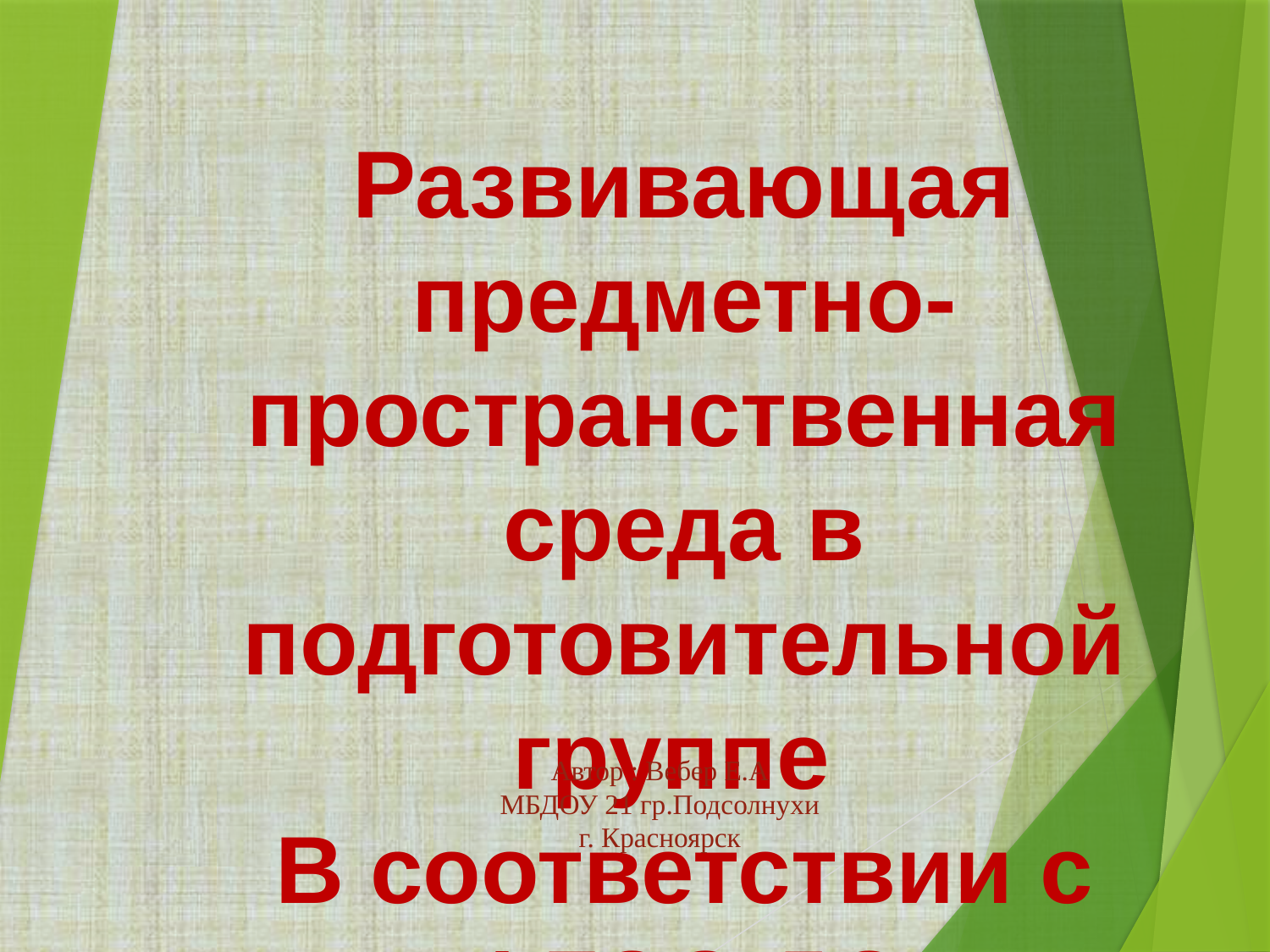

Развивающая предметно-пространственная среда в подготовительной группе
В соответствии с ФГОС ДО

Автор : Вебер Е.А
МБДОУ 21 гр.Подсолнухи
г. Красноярск